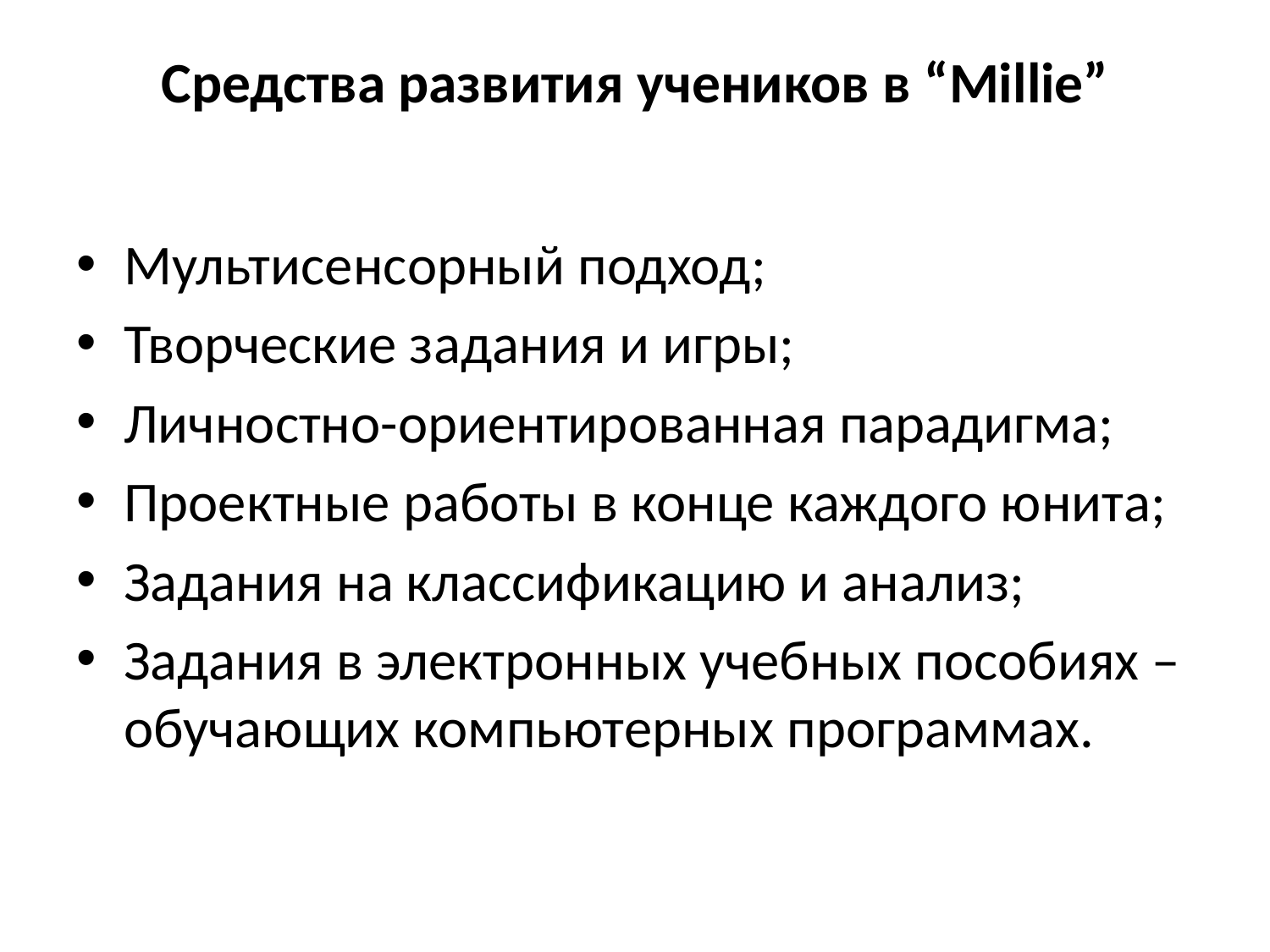

# Средства развития учеников в “Millie”
Мультисенсорный подход;
Творческие задания и игры;
Личностно-ориентированная парадигма;
Проектные работы в конце каждого юнита;
Задания на классификацию и анализ;
Задания в электронных учебных пособиях – обучающих компьютерных программах.